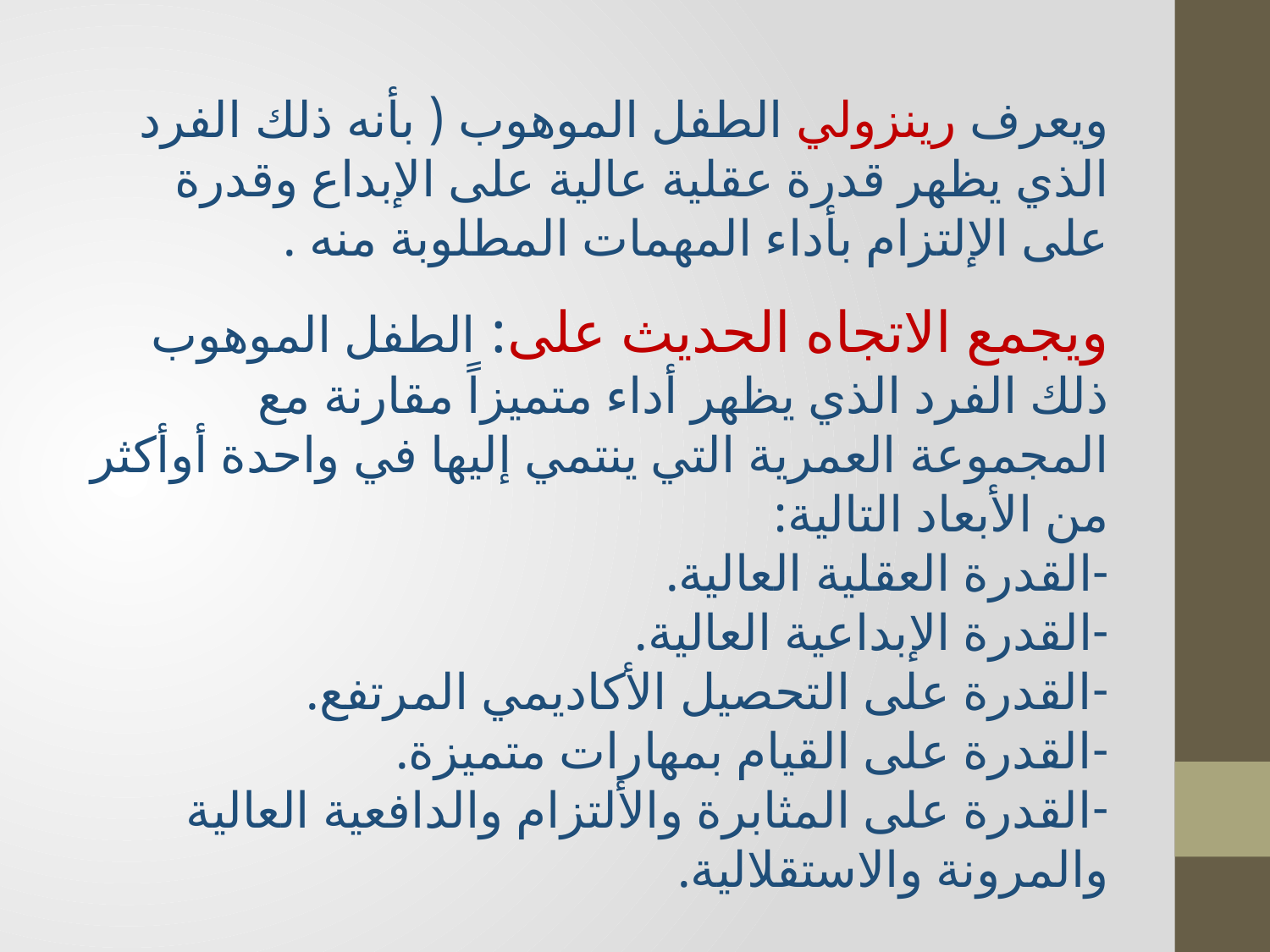

# ويعرف رينزولي الطفل الموهوب ( بأنه ذلك الفرد الذي يظهر قدرة عقلية عالية على الإبداع وقدرة على الإلتزام بأداء المهمات المطلوبة منه .

ويجمع الاتجاه الحديث على: الطفل الموهوب ذلك الفرد الذي يظهر أداء متميزاً مقارنة مع المجموعة العمرية التي ينتمي إليها في واحدة أوأكثر من الأبعاد التالية:
القدرة العقلية العالية.
القدرة الإبداعية العالية.
القدرة على التحصيل الأكاديمي المرتفع.
القدرة على القيام بمهارات متميزة.
القدرة على المثابرة والألتزام والدافعية العالية والمرونة والاستقلالية.